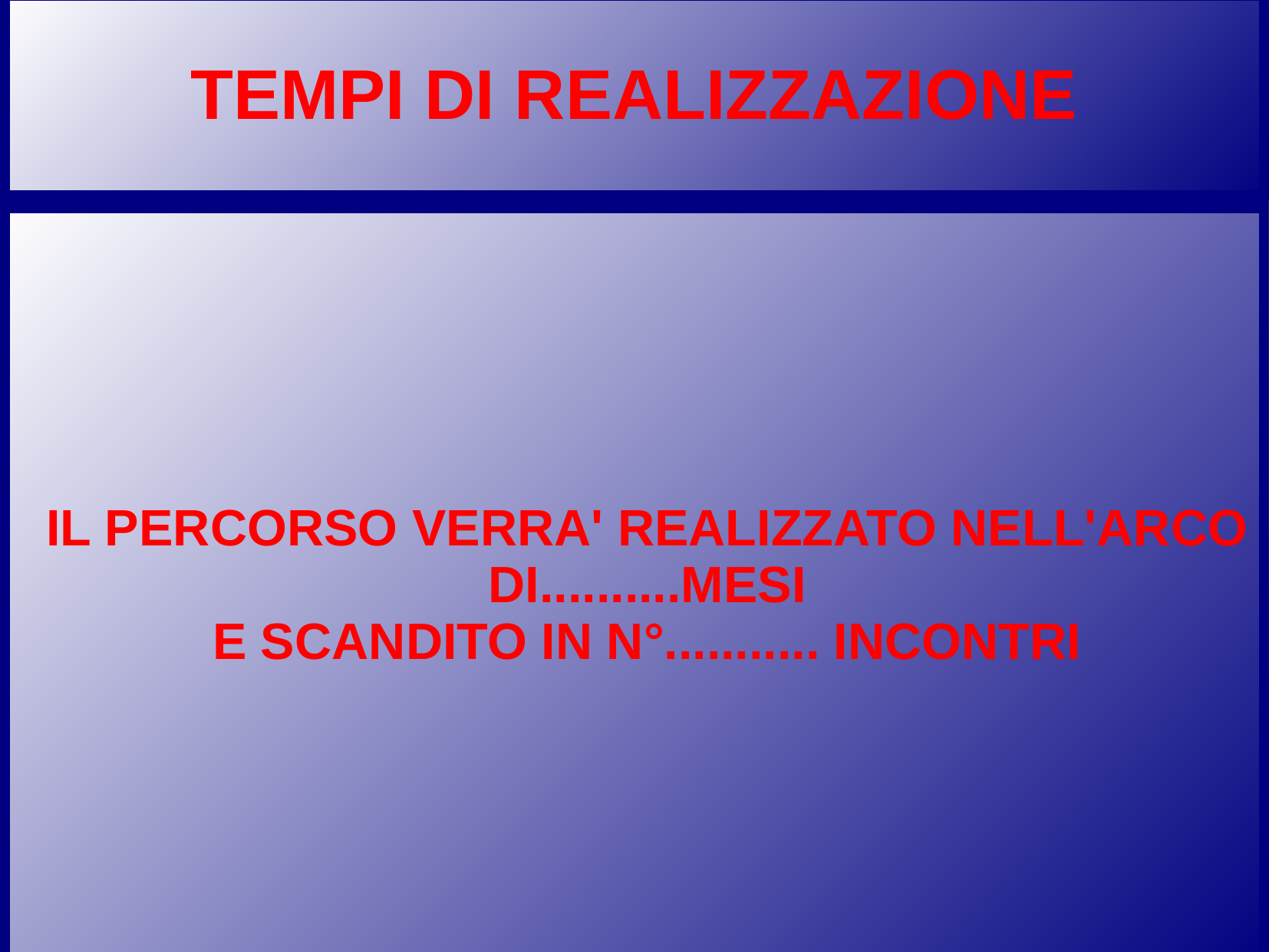

# TEMPI DI REALIZZAZIONE
IL PERCORSO VERRA' REALIZZATO NELL'ARCO DI..........MESI
E SCANDITO IN N°........... INCONTRI